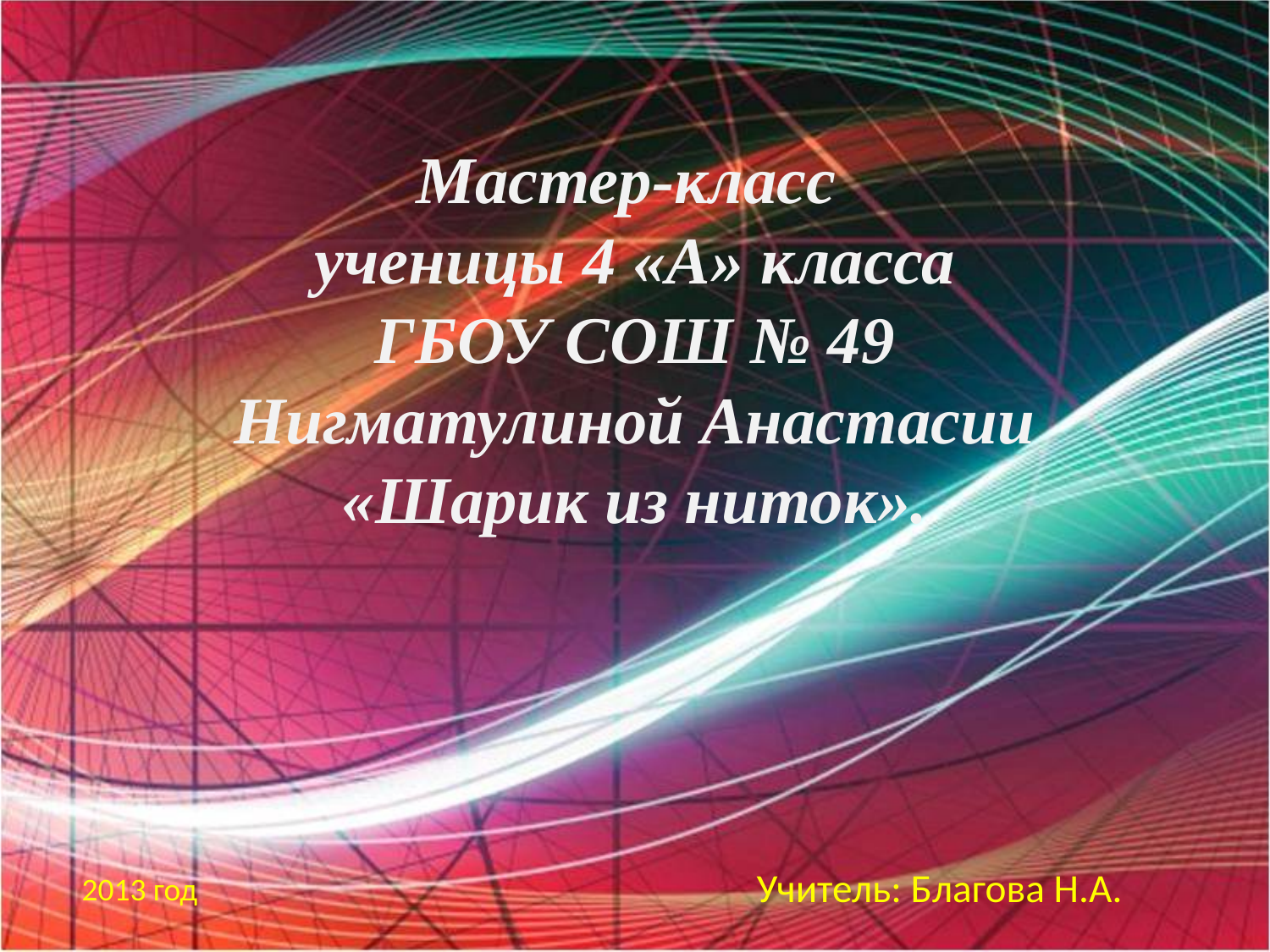

# Мастер-класс ученицы 4 «А» класса ГБОУ СОШ № 49 Нигматулиной Анастасии «Шарик из ниток».

Учитель: Благова Н.А.
2013 год